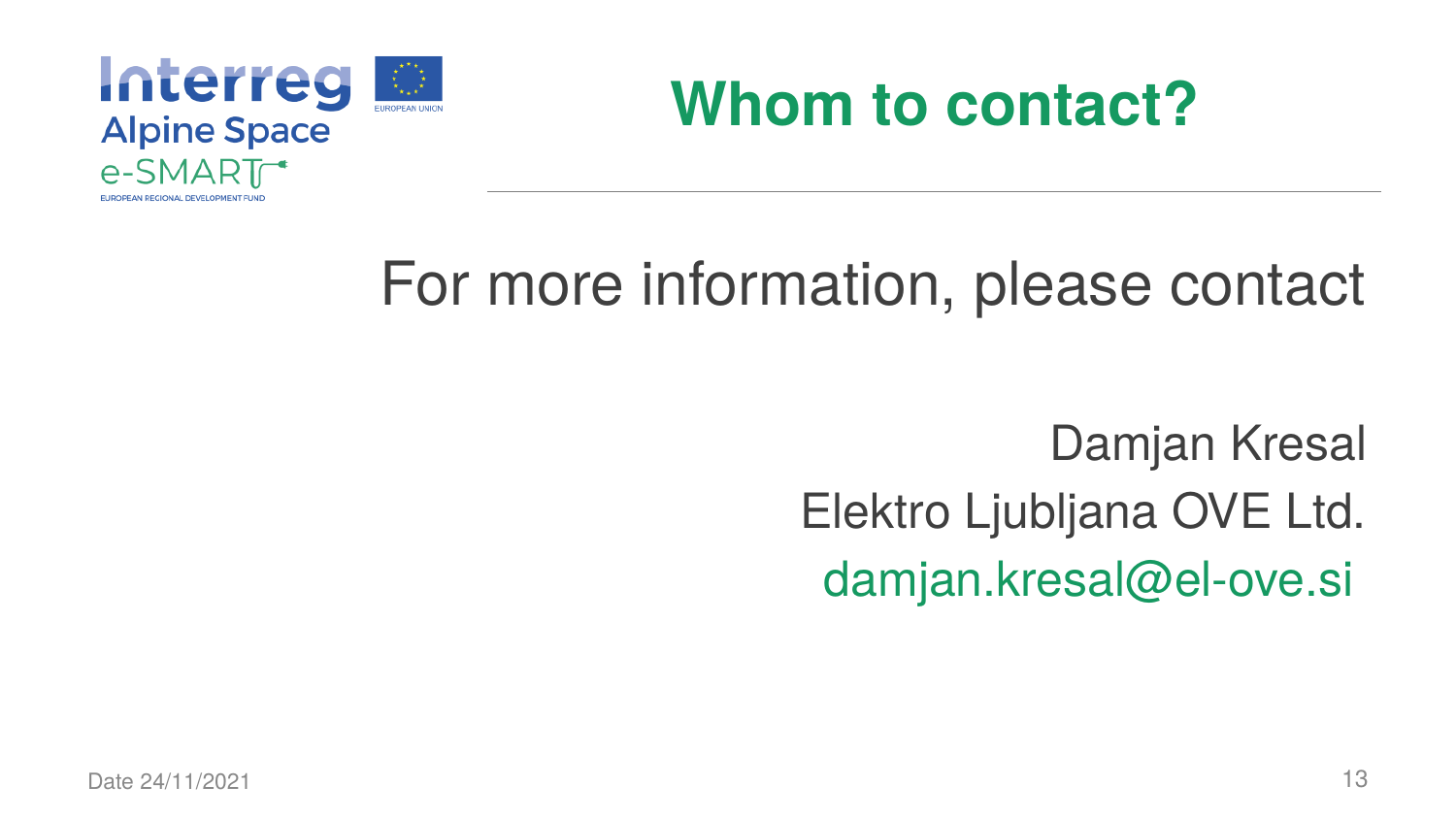

# Whom to contact?
For more information, please contact

Damjan Kresal
Elektro Ljubljana OVE Ltd.
damjan.kresal@el-ove.si
Date 24/11/2021
13